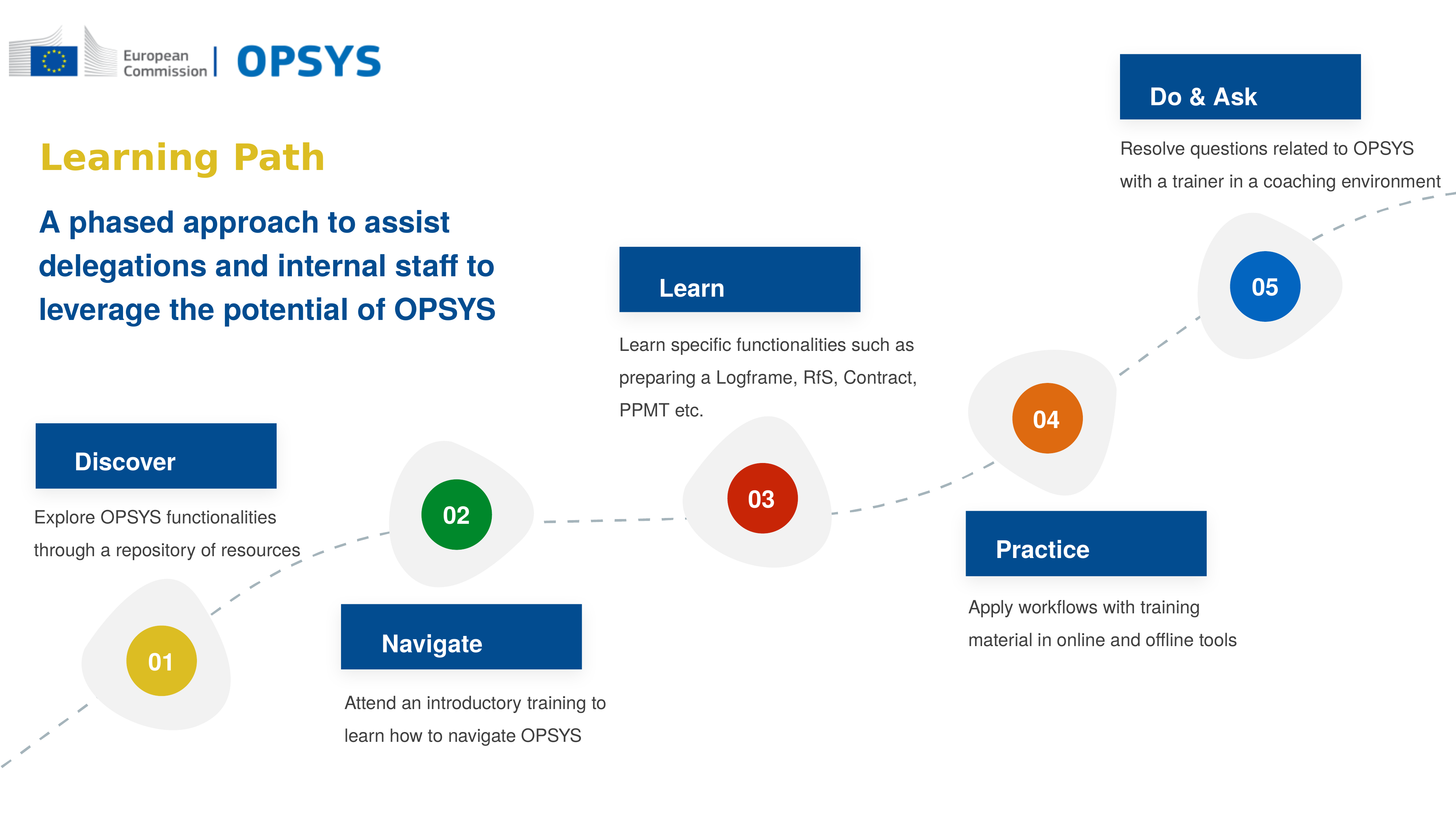

Do & Ask
Resolve questions related to OPSYS with a trainer in a coaching environment
Learning Path
A phased approach to assist delegations and internal staff to leverage the potential of OPSYS

Learn
05
Learn specific functionalities such as preparing a Logframe, RfS, Contract, PPMT etc.

04

Discover

03

Explore OPSYS functionalities through a repository of resources
02

Practice
Apply workflows with training material in online and offline tools

Navigate

01
Attend an introductory training to learn how to navigate OPSYS